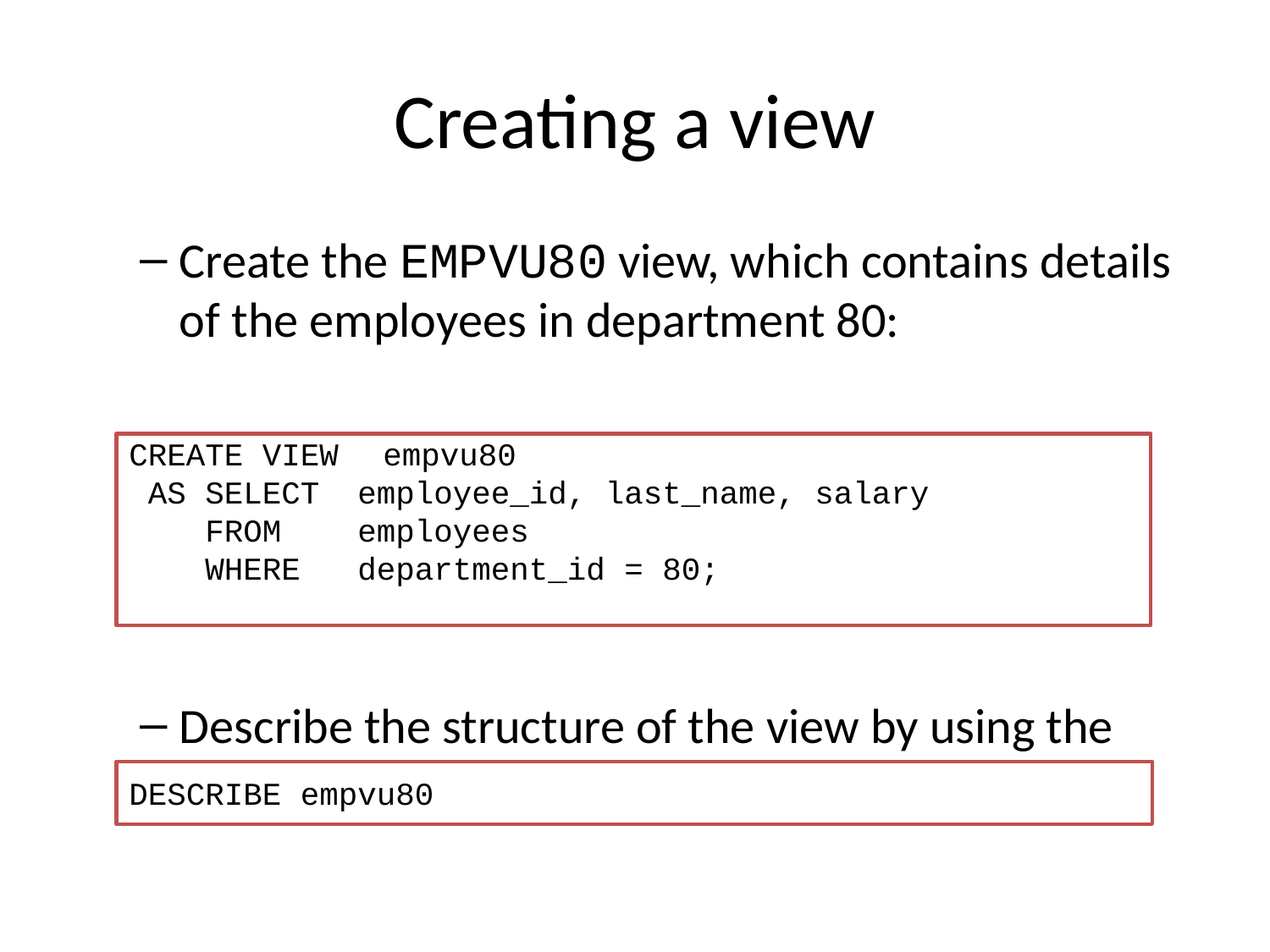

# Creating a view
Create the EMPVU80 view, which contains details of the employees in department 80:

Describe the structure of the view by using the iSQL*Plus DESCRIBE command:

CREATE VIEW 	empvu80
 AS SELECT  employee_id, last_name, salary
    FROM    employees
    WHERE   department_id = 80;

DESCRIBE empvu80